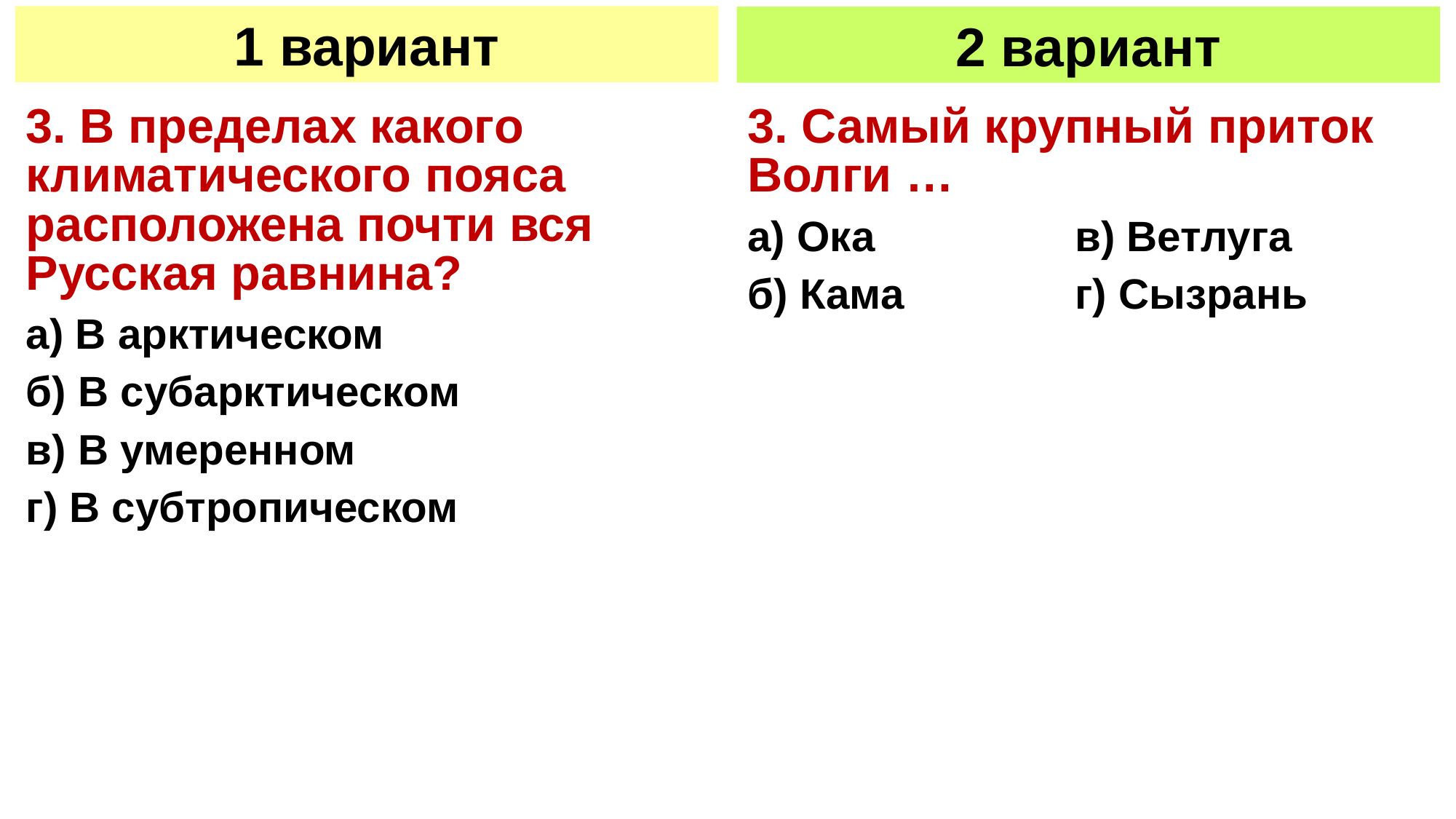

3. В пределах какого климатического пояса расположена почти вся Русская равнина?
а) В арктическом
б) В субарктическом
в) В умеренном
г) В субтропическом
3. Самый крупный приток Волги …
а) Ока 		в) Ветлуга
б) Кама 		г) Сызрань